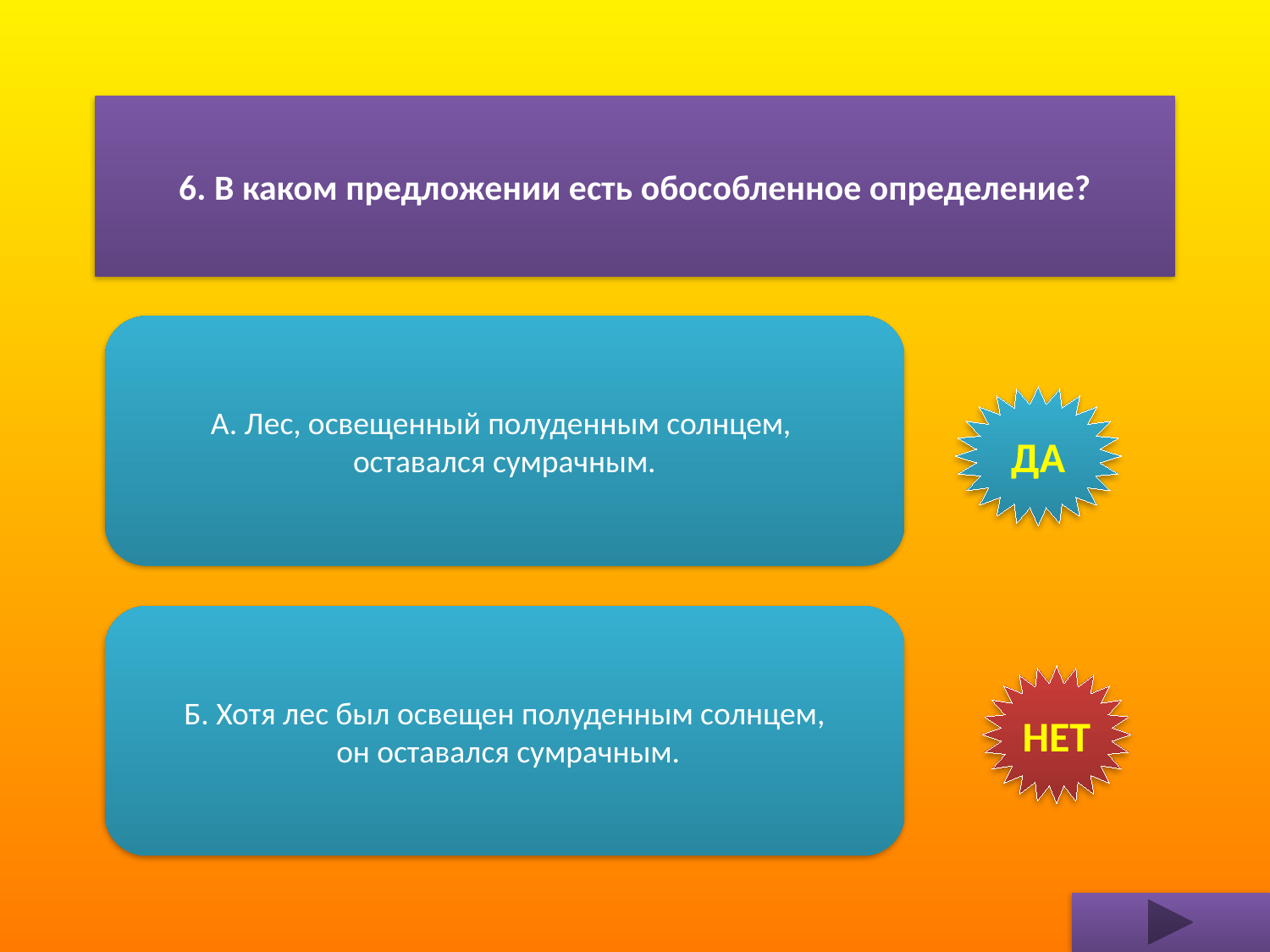

6. В каком предложении есть обособленное определение?
А. Лес, освещенный полуденным солнцем,
оставался сумрачным.
ДА
Б. Хотя лес был освещен полуденным солнцем,
 он оставался сумрачным.
НЕТ